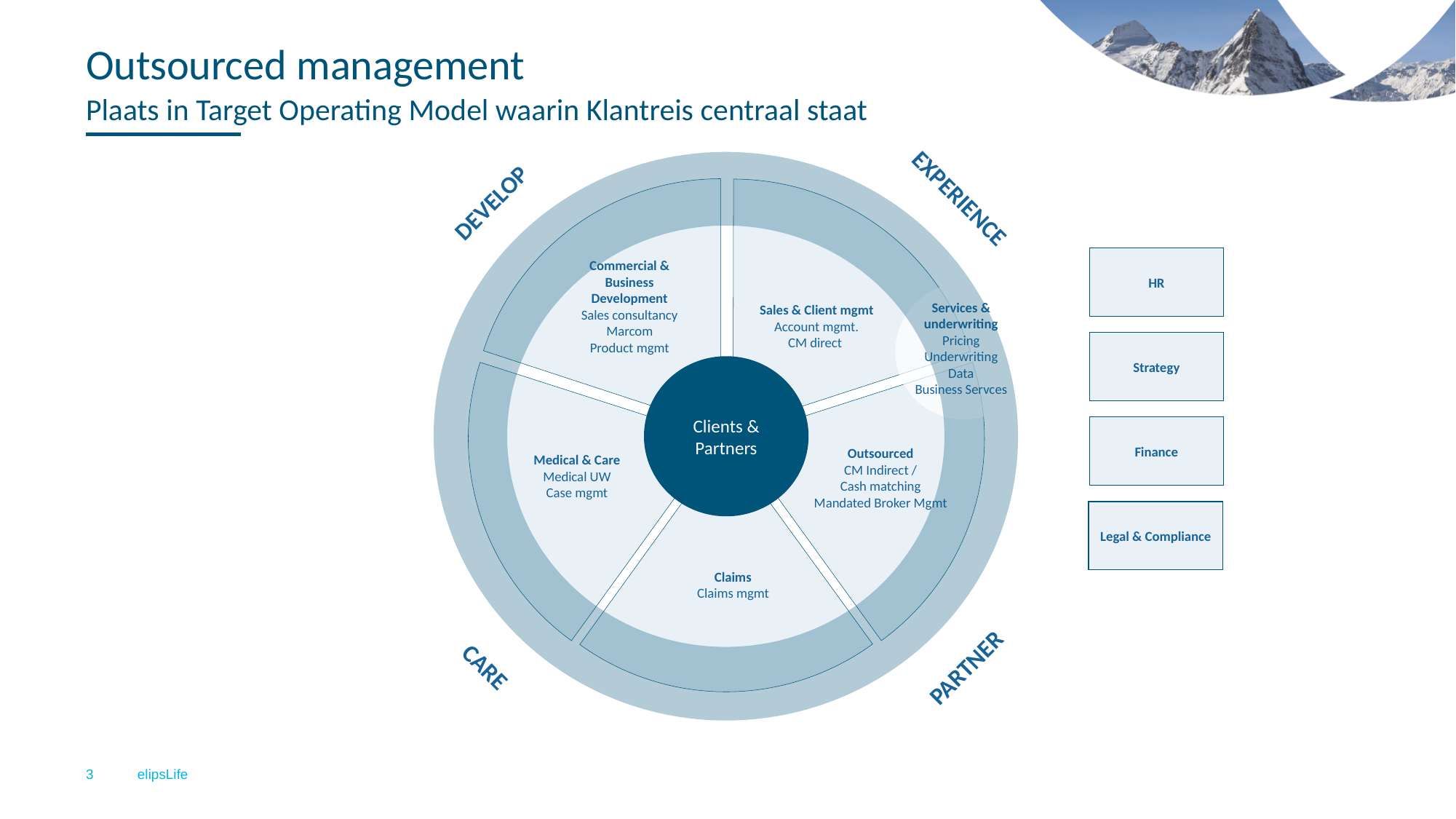

# Outsourced management
Plaats in Target Operating Model waarin Klantreis centraal staat

EXPERIENCE
DEVELOP

HR
Commercial & Business Development
Sales consultancy
Marcom
Product mgmt

Sales & Client mgmt
Account mgmt.
CM direct
Services & underwriting
Pricing
Underwriting
Data
Business Servces
Strategy
Clients & Partners
Finance
Medical & Care
Medical UW
Case mgmt
Outsourced
CM Indirect /
Cash matching
Mandated Broker Mgmt
Legal & Compliance
Claims
Claims mgmt
CARE
PARTNER
3